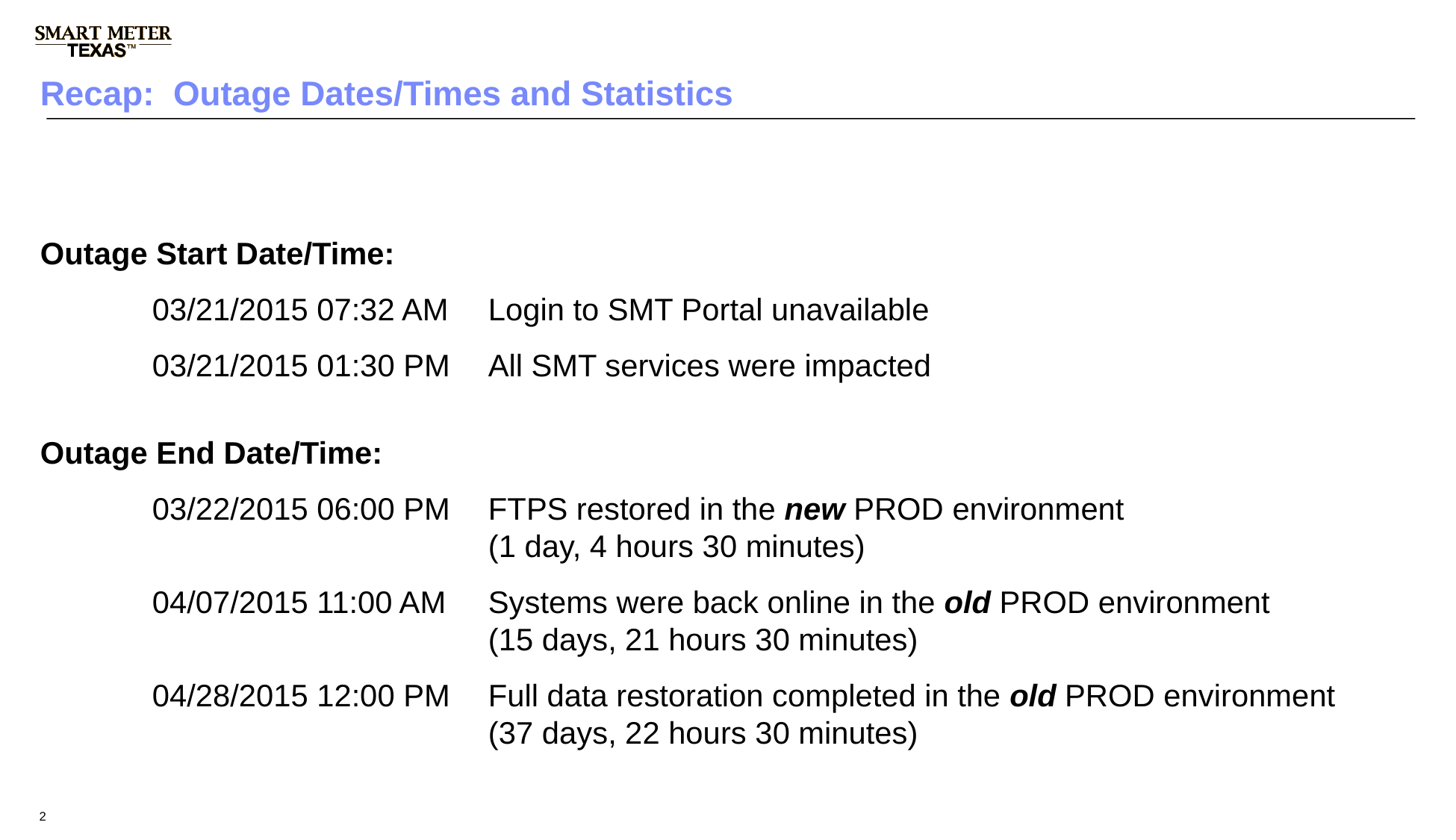

# Recap:  Outage Dates/Times and Statistics
Outage Start Date/Time:
	03/21/2015 07:32 AM	Login to SMT Portal unavailable
	03/21/2015 01:30 PM	All SMT services were impacted

Outage End Date/Time:
	03/22/2015 06:00 PM	FTPS restored in the new PROD environment
				(1 day, 4 hours 30 minutes)
	04/07/2015 11:00 AM	Systems were back online in the old PROD environment
				(15 days, 21 hours 30 minutes)
	04/28/2015 12:00 PM	Full data restoration completed in the old PROD environment
				(37 days, 22 hours 30 minutes)

2